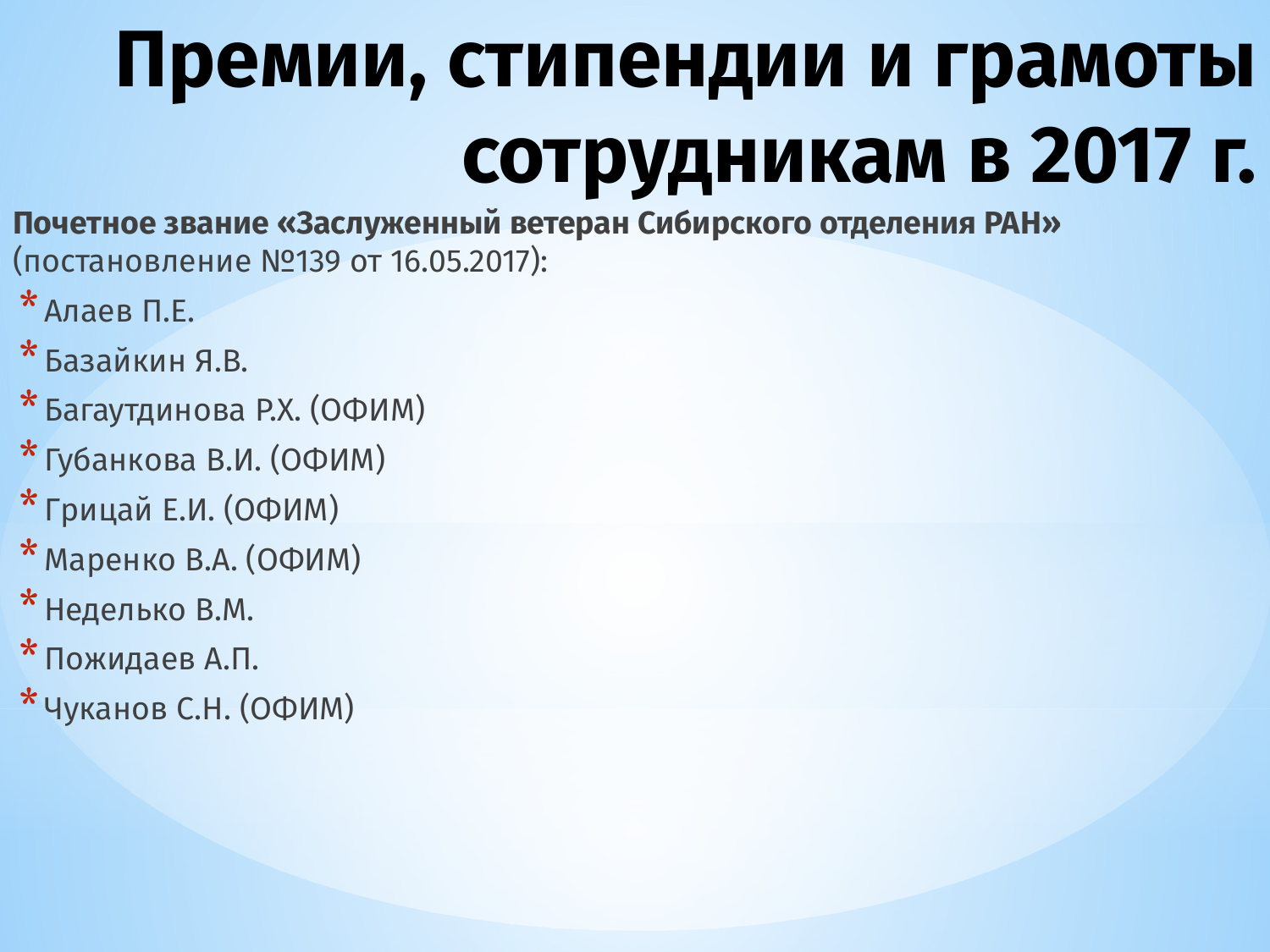

# Премии, стипендии и грамоты сотрудникам в 2017 г.
Почетное звание «Заслуженный ветеран Сибирского отделения РАН» (постановление №139 от 16.05.2017):
Алаев П.Е.
Базайкин Я.В.
Багаутдинова Р.Х. (ОФИМ)
Губанкова В.И. (ОФИМ)
Грицай Е.И. (ОФИМ)
Маренко В.А. (ОФИМ)
Неделько В.М.
Пожидаев А.П.
Чуканов С.Н. (ОФИМ)